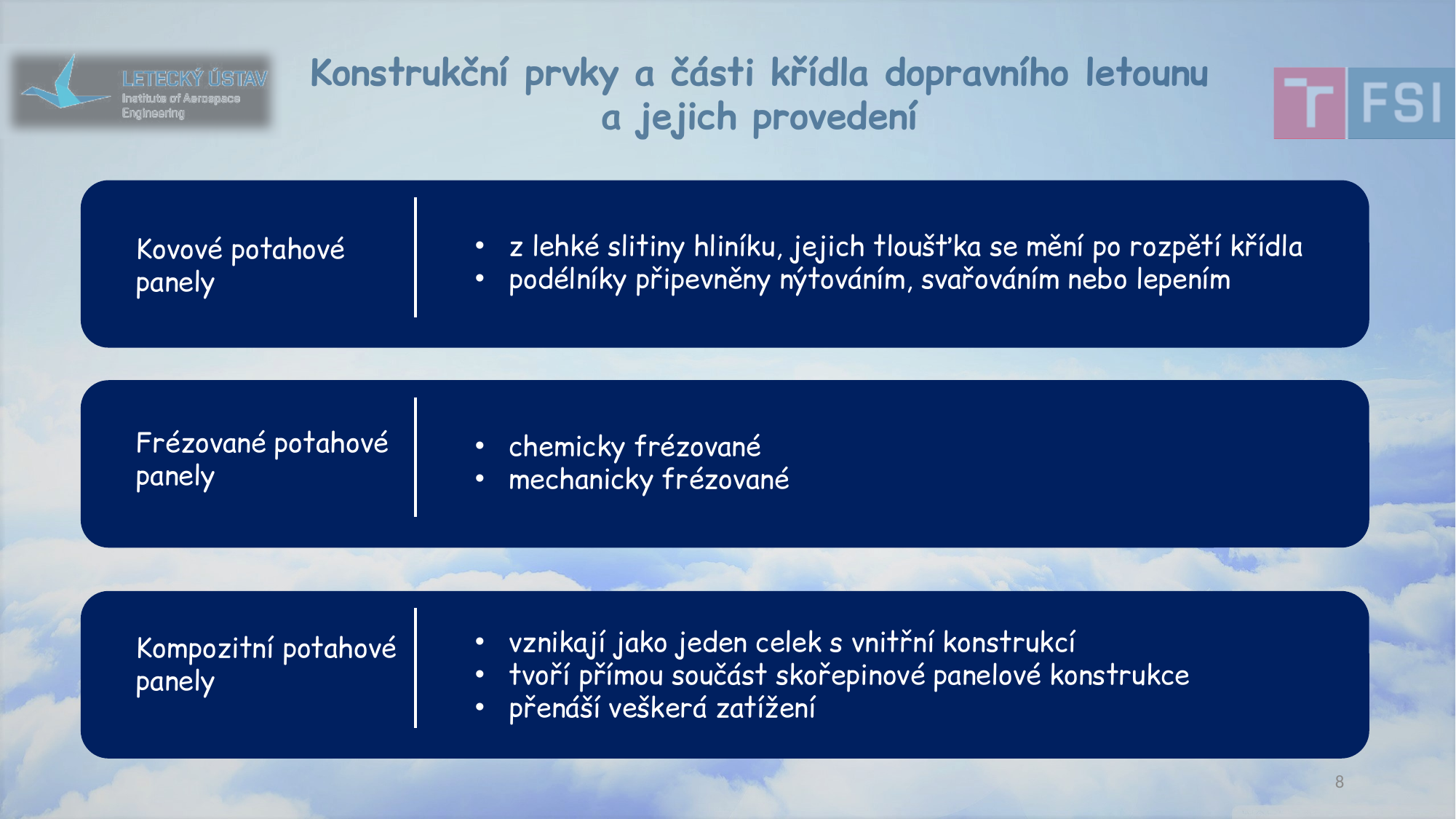

Kovové potahové panely
z lehké slitiny hliníku, jejich tloušťka se mění po rozpětí křídla
podélníky připevněny nýtováním, svařováním nebo lepením

chemicky frézované
mechanicky frézované

Frézované potahové panely

vznikají jako jeden celek s vnitřní konstrukcí
tvoří přímou součást skořepinové panelové konstrukce
přenáší veškerá zatížení
Kompozitní potahové panely
8